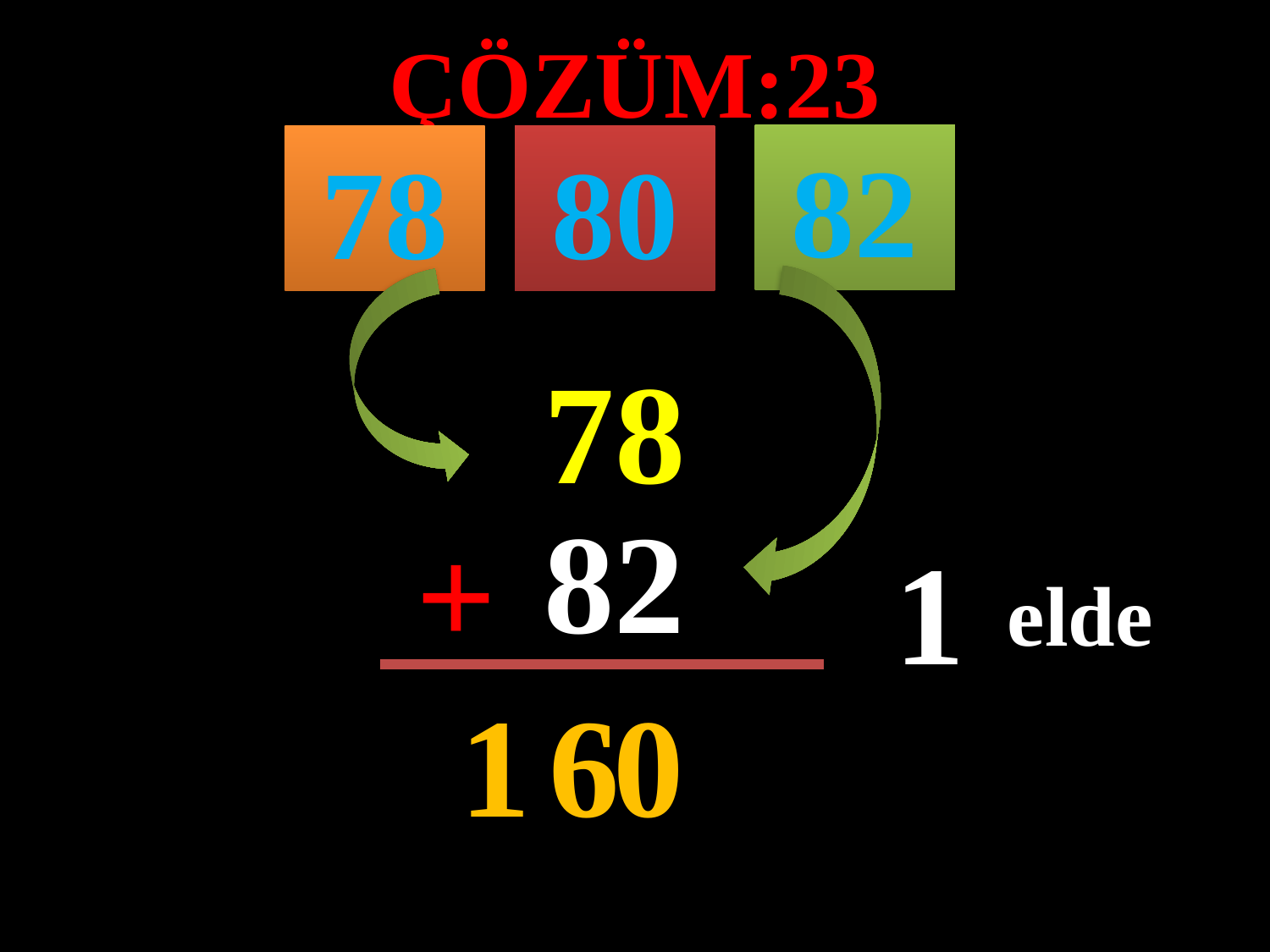

ÇÖZÜM:23
82
78
80
#

78

82
+
1
elde
1
6
0